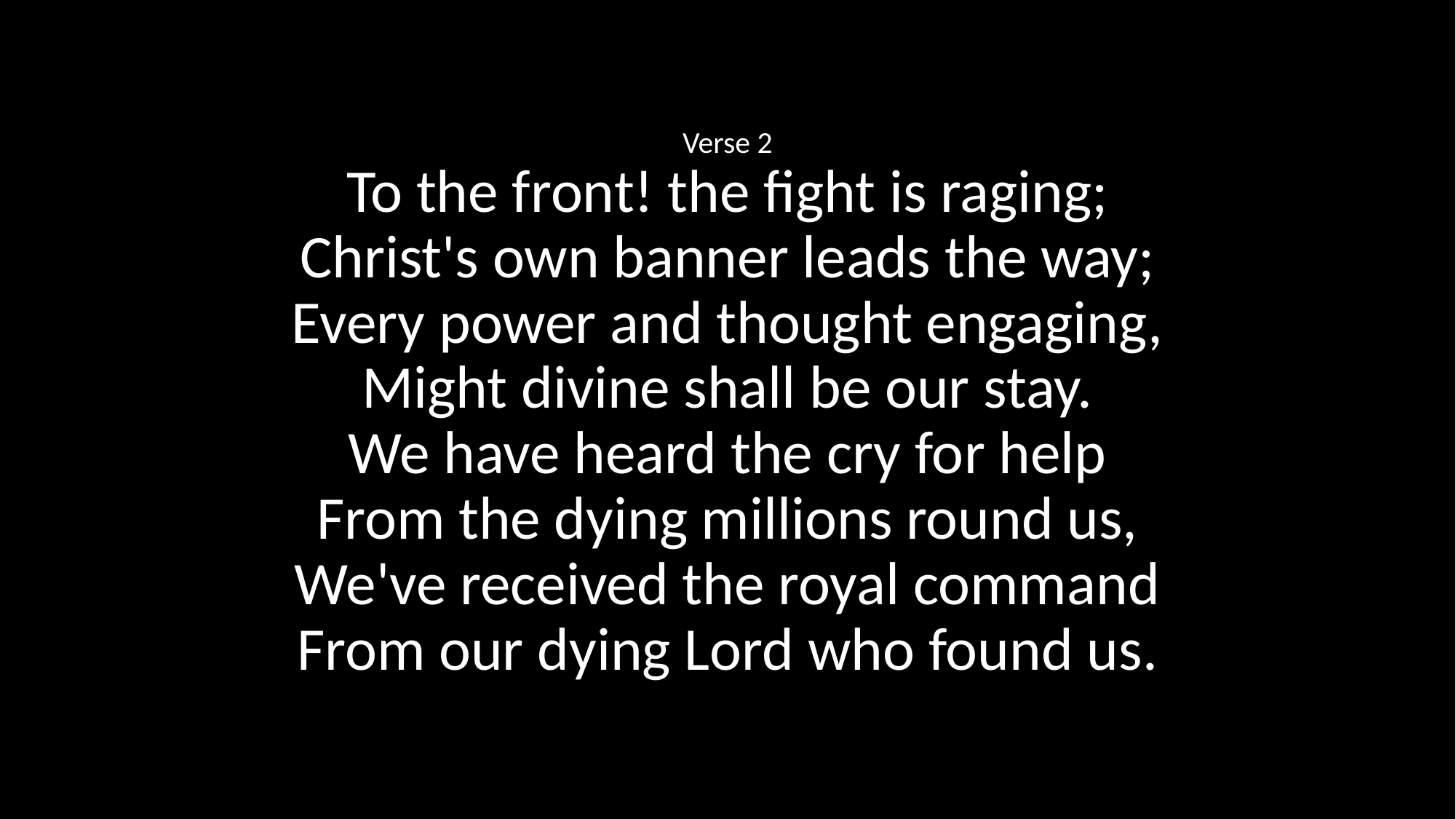

Verse 2
To the front! the fight is raging;
Christ's own banner leads the way;
Every power and thought engaging,
Might divine shall be our stay.
We have heard the cry for help
From the dying millions round us,
We've received the royal command
From our dying Lord who found us.